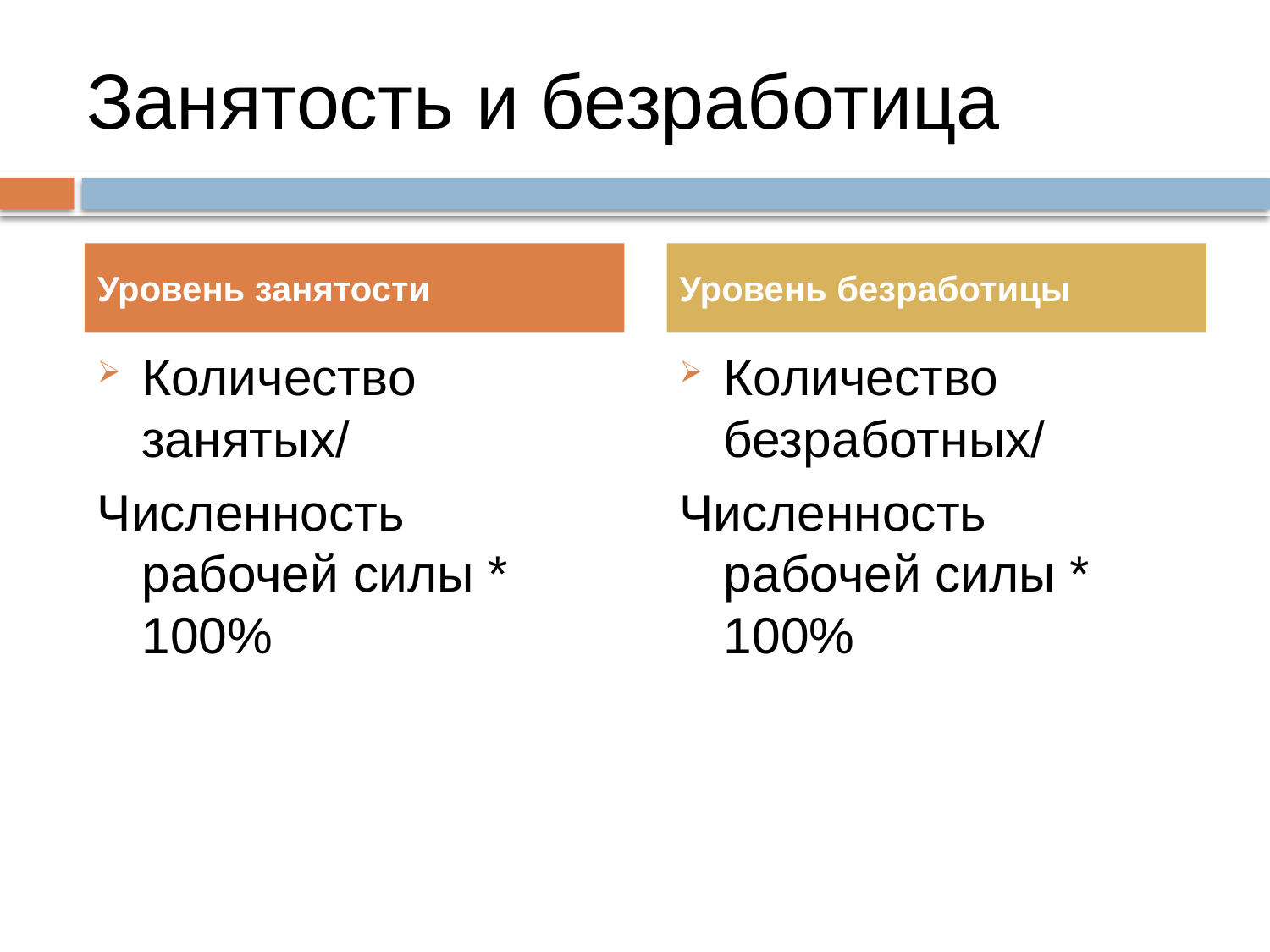

# Занятость и безработица
Уровень занятости
Уровень безработицы
Количество занятых/
Численность рабочей силы * 100%
Количество безработных/
Численность рабочей силы * 100%